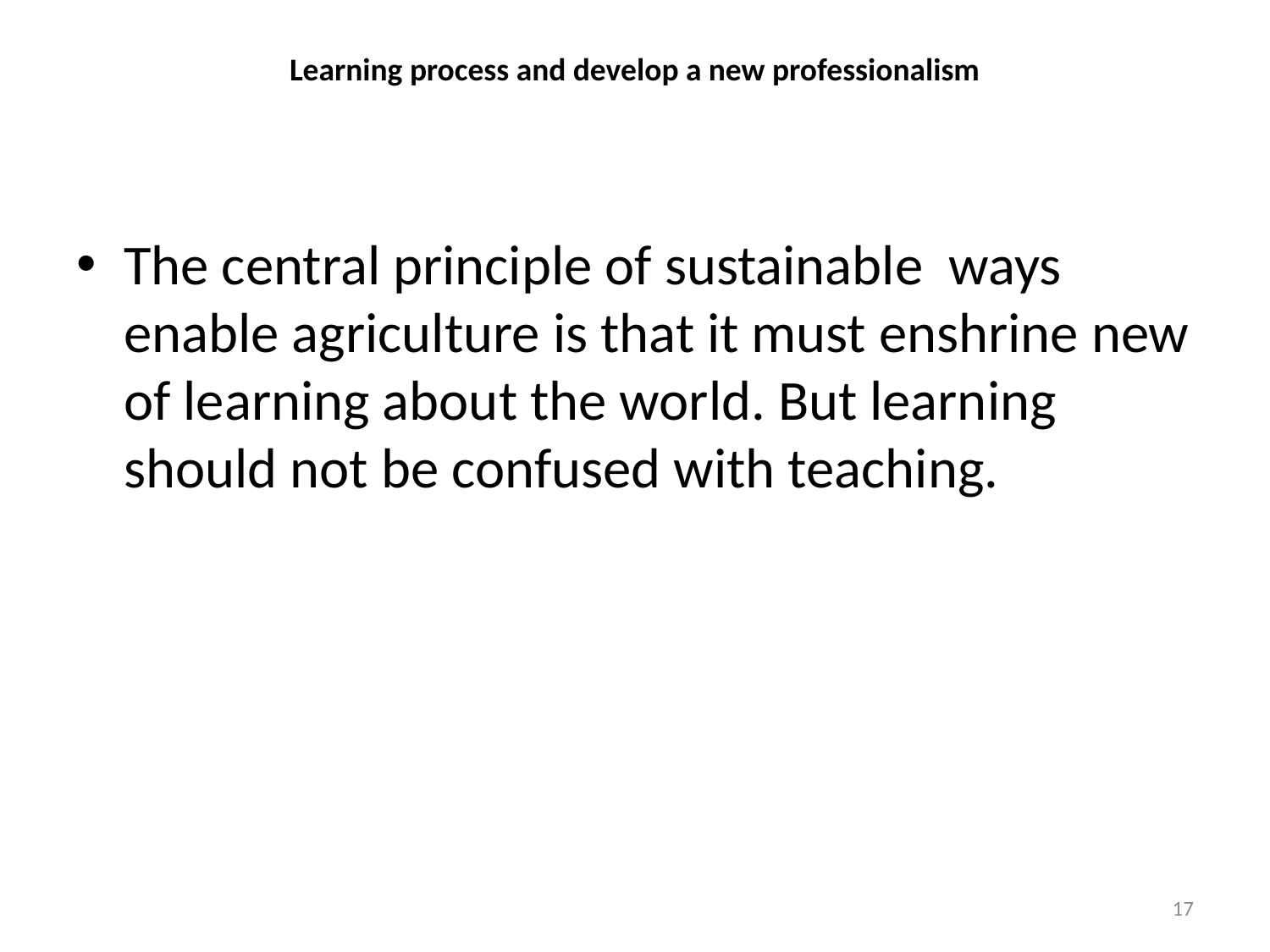

# Learning process and develop a new professionalism
The central principle of sustainable  ways enable agriculture is that it must enshrine new of learning about the world. But learning should not be confused with teaching.

17